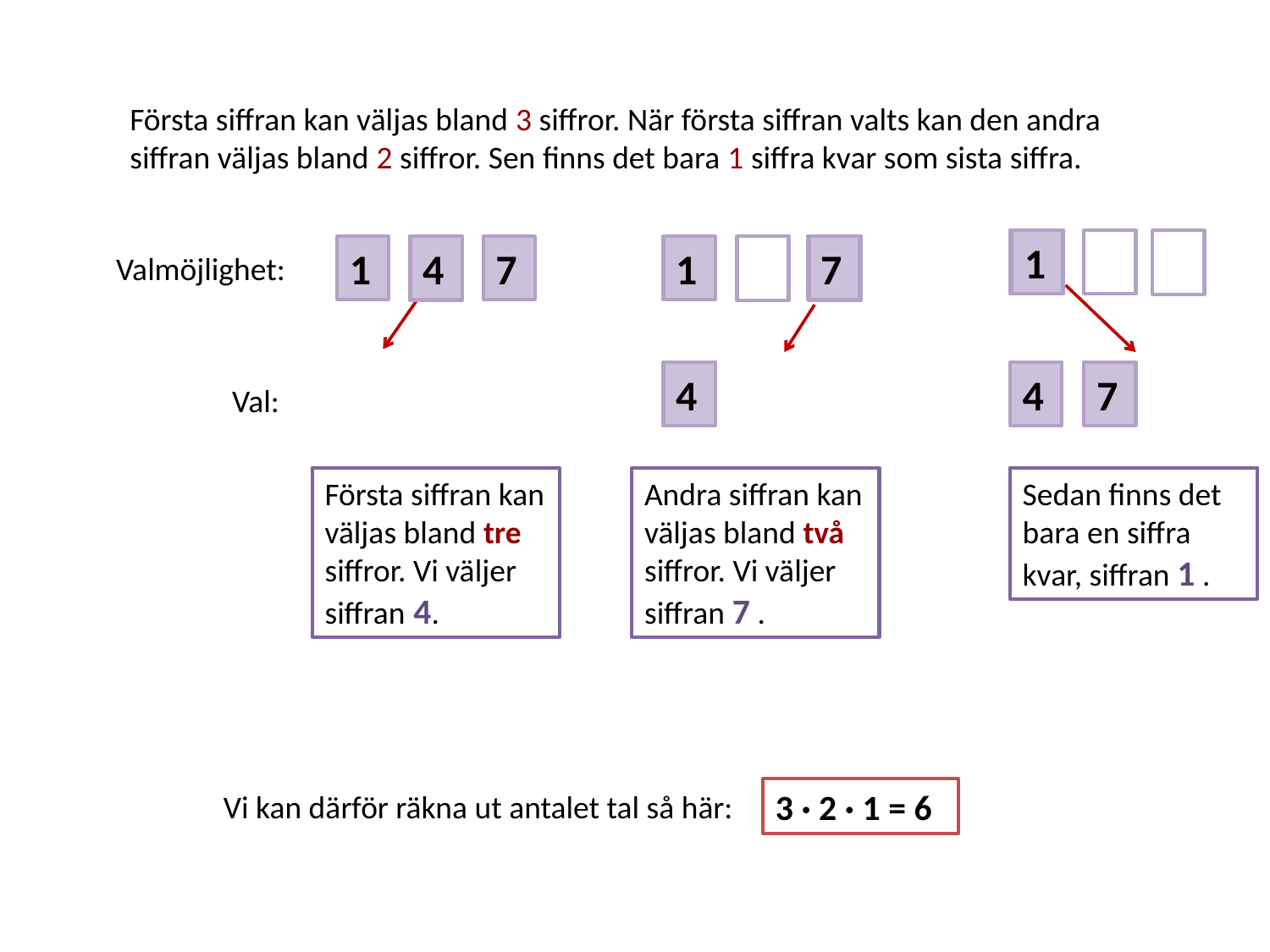

Första siffran kan väljas bland 3 siffror. När första siffran valts kan den andra siffran väljas bland 2 siffror. Sen finns det bara 1 siffra kvar som sista siffra.

1

1

7
4

1
4
7
7
1
Valmöjlighet:
4
4
7
Val:
Första siffran kan väljas bland tre siffror. Vi väljer siffran 4.
Andra siffran kan väljas bland två siffror. Vi väljer siffran 7 .
Sedan finns det bara en siffra kvar, siffran 1 .
3 · 2 · 1 = 6
Vi kan därför räkna ut antalet tal så här: